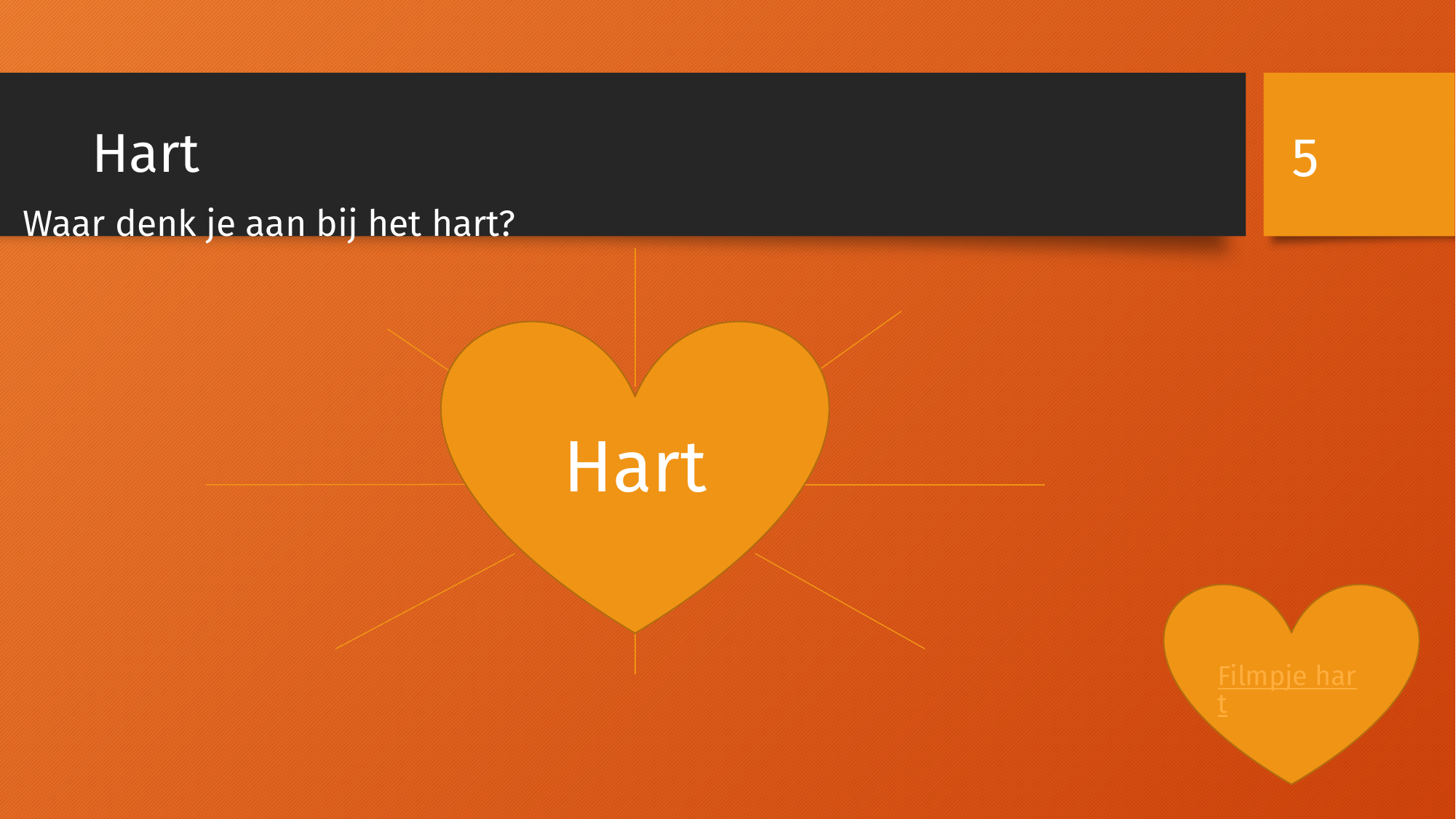

5
# Hart
Waar denk je aan bij het hart?
Hart
Filmpje hart